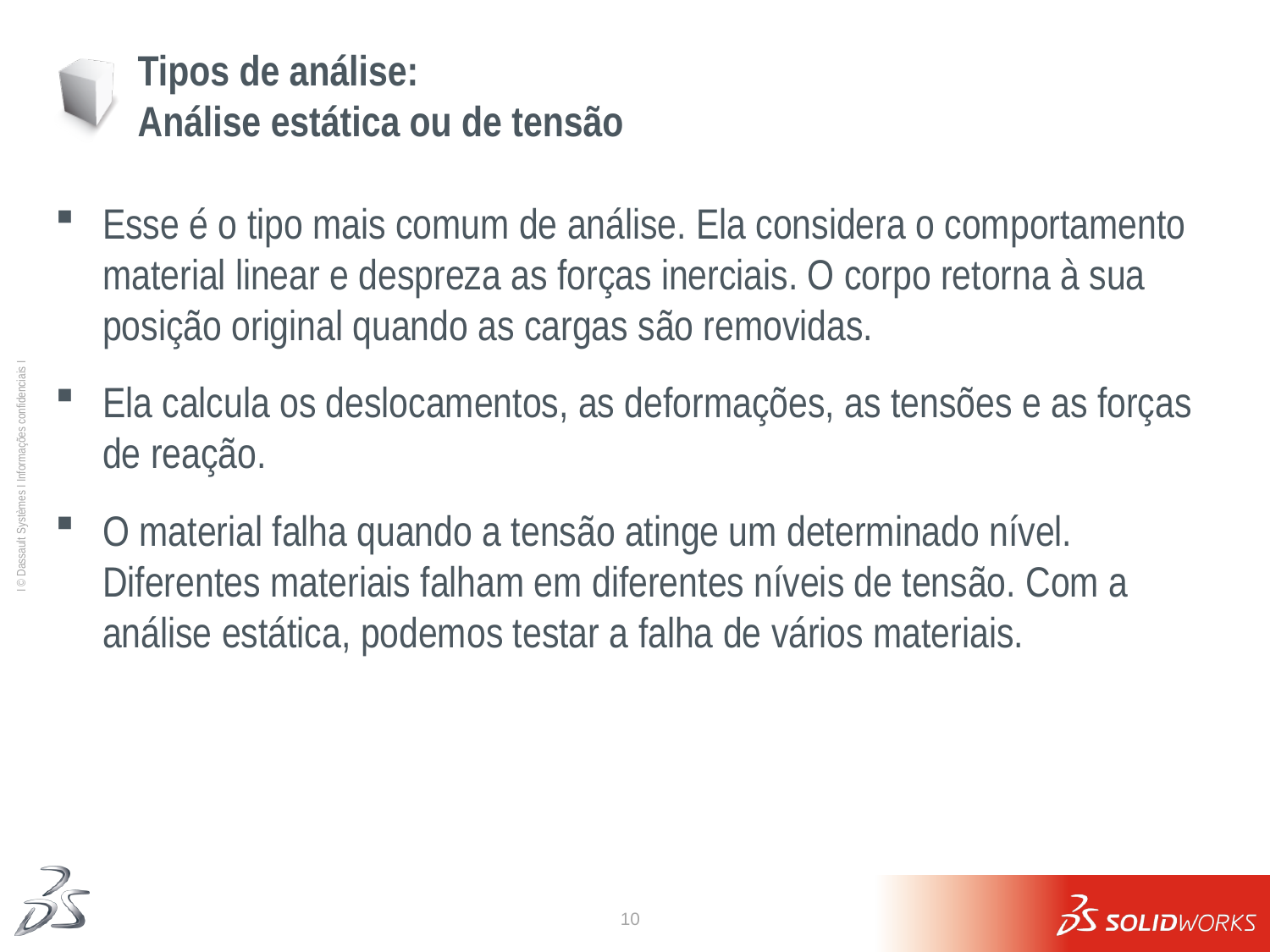

# Tipos de análise: Análise estática ou de tensão
Esse é o tipo mais comum de análise. Ela considera o comportamento material linear e despreza as forças inerciais. O corpo retorna à sua posição original quando as cargas são removidas.
Ela calcula os deslocamentos, as deformações, as tensões e as forças de reação.
O material falha quando a tensão atinge um determinado nível. Diferentes materiais falham em diferentes níveis de tensão. Com a análise estática, podemos testar a falha de vários materiais.